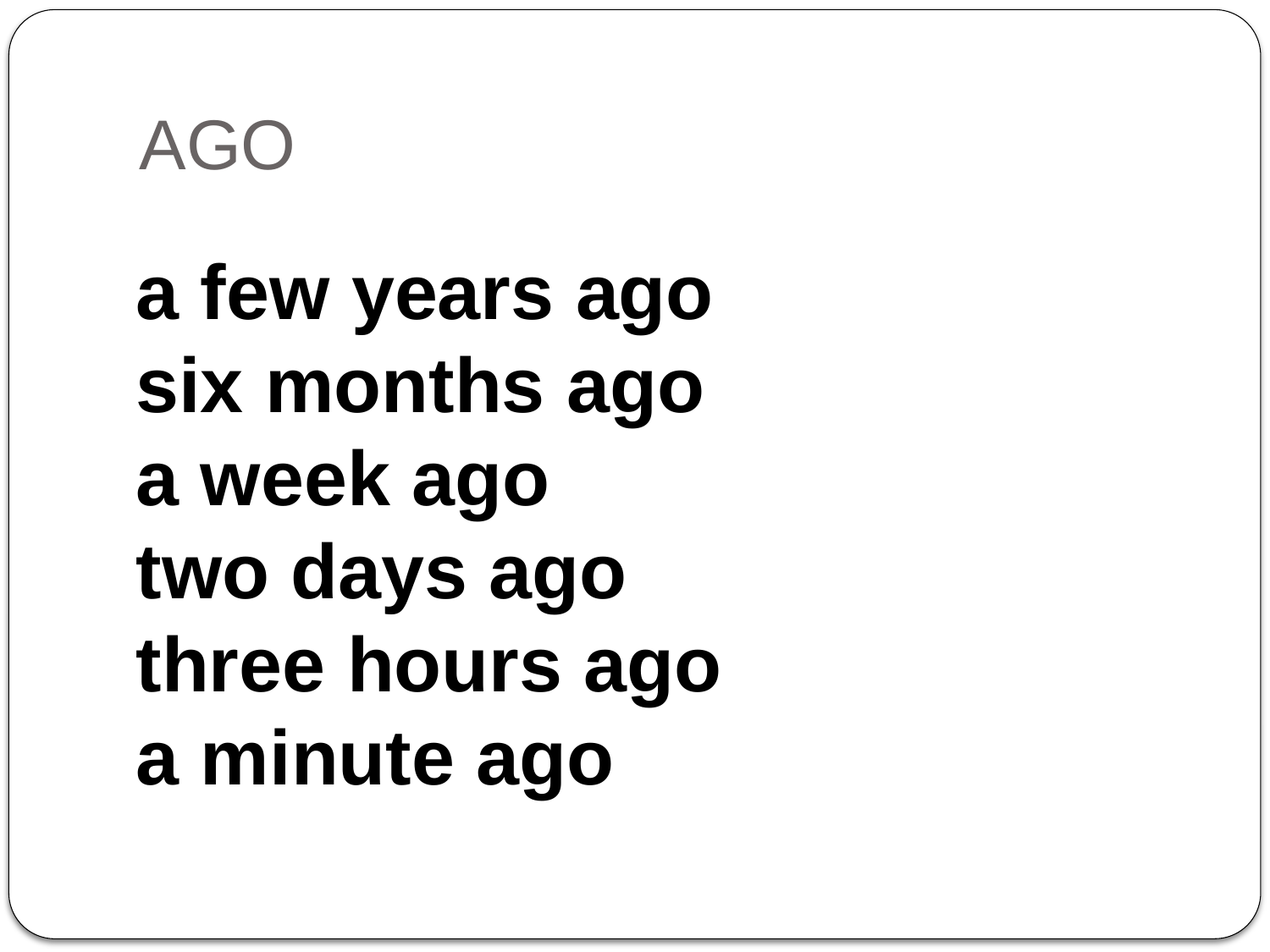

# AGO
a few years ago
six months ago
a week ago
two days ago
three hours ago
a minute ago